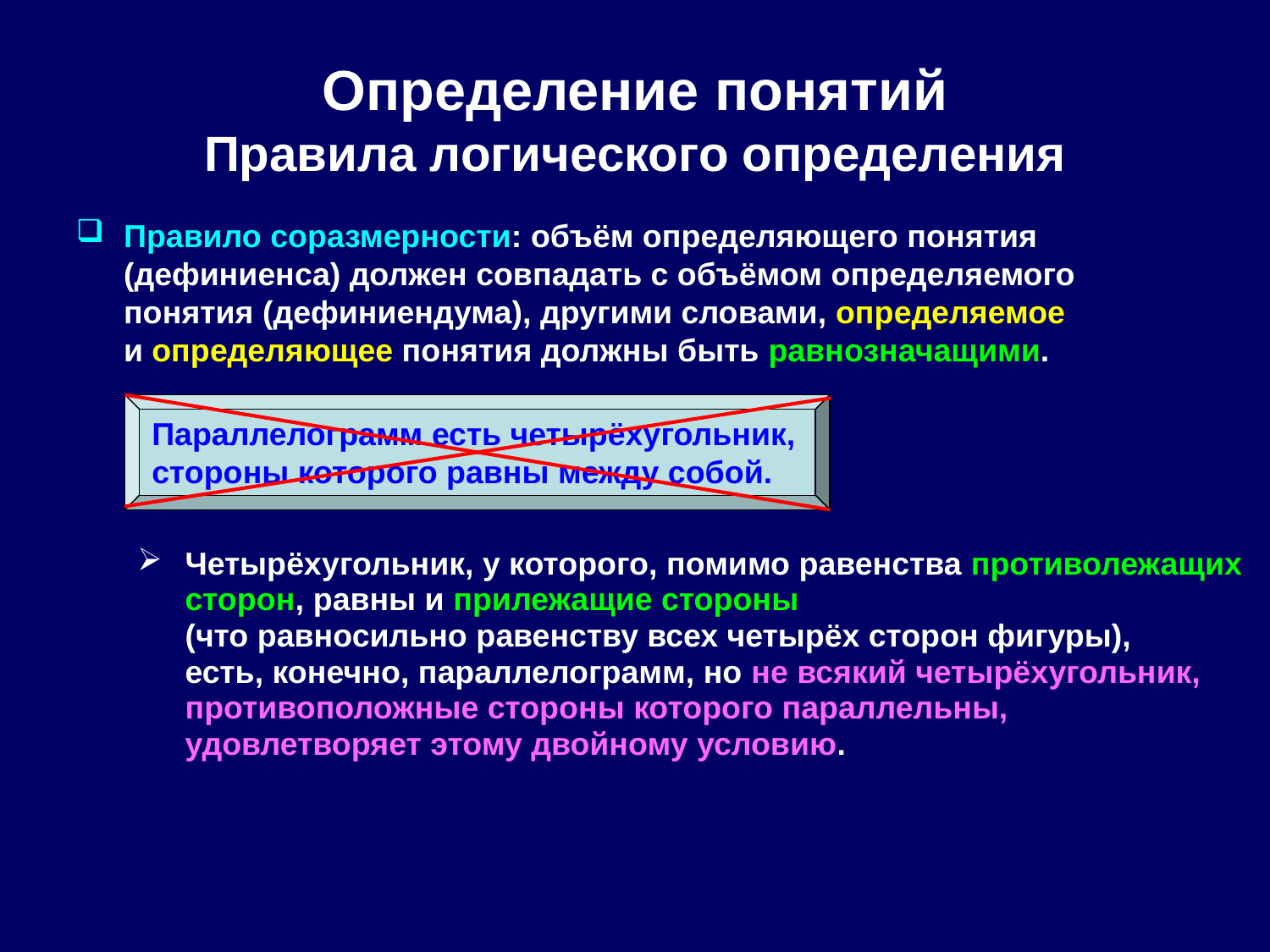

Определение понятий
Правила логического определения
Правило соразмерности: объём определяющего понятия (дефиниенса) должен совпадать с объёмом определяемого понятия (дефиниендума), другими словами, определяемое
и определяющее понятия должны быть равнозначащими.
Параллелограмм есть четырёхугольник, стороны которого равны между собой.
Четырёхугольник, у которого, помимо равенства противолежащих сторон, равны и прилежащие стороны
(что равносильно равенству всех четырёх сторон фигуры),
есть, конечно, параллелограмм, но не всякий четырёхугольник, противоположные стороны которого параллельны, удовлетворяет этому двойному условию.